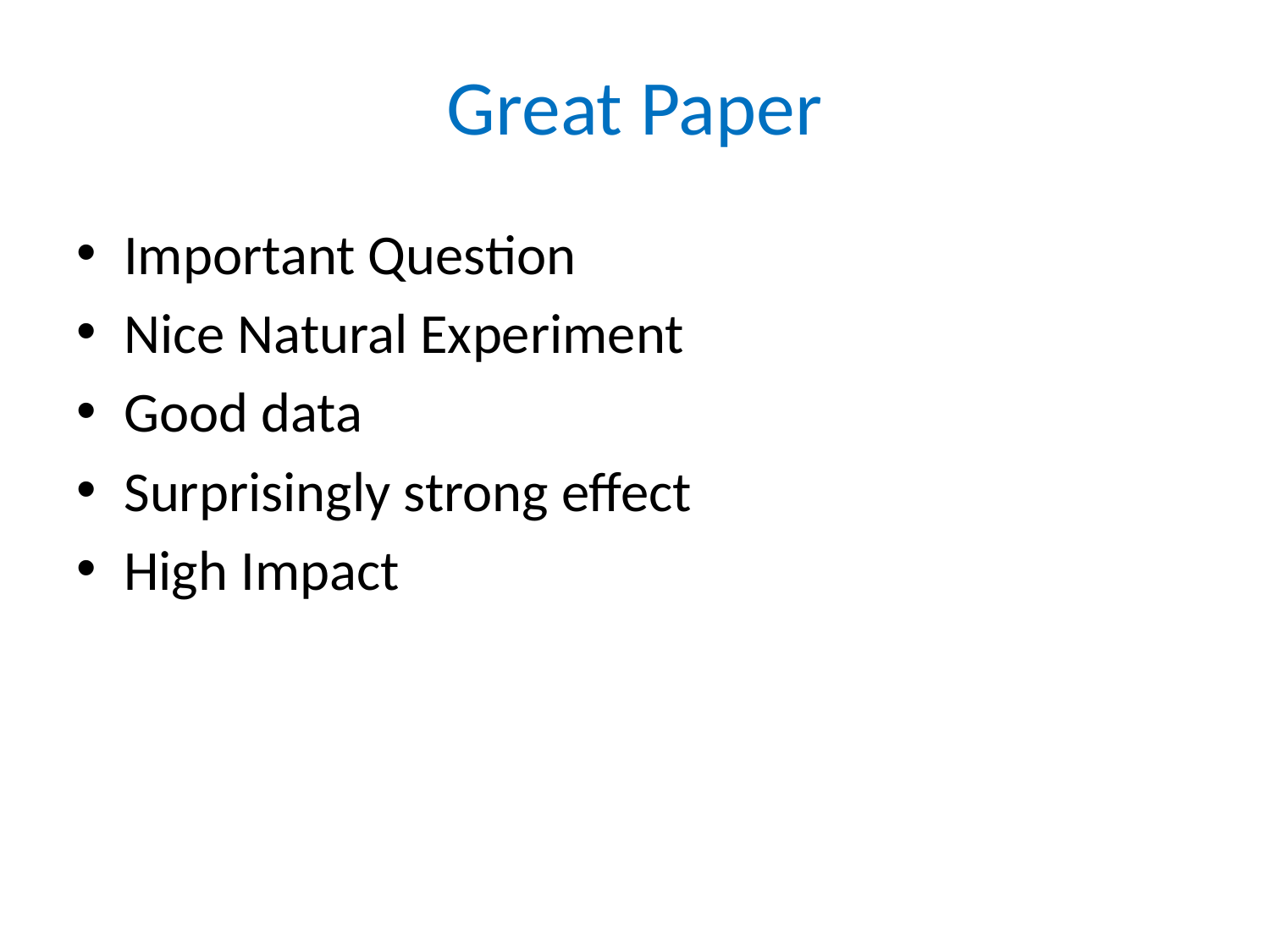

# Great Paper
Important Question
Nice Natural Experiment
Good data
Surprisingly strong effect
High Impact